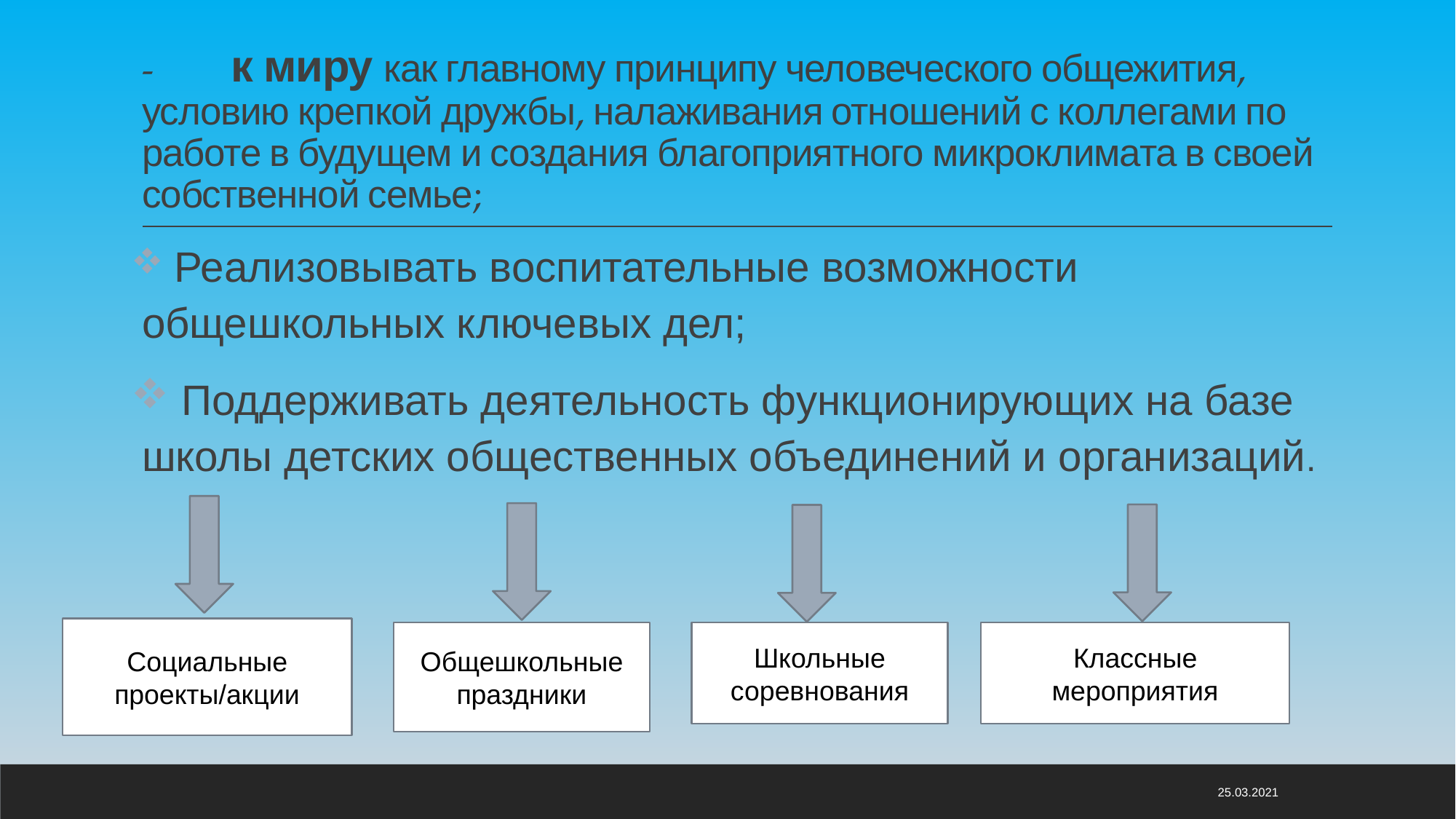

# -	к миру как главному принципу человеческого общежития, условию крепкой дружбы, налаживания отношений с коллегами по работе в будущем и создания благоприятного микроклимата в своей собственной семье;
 Реализовывать воспитательные возможности общешкольных ключевых дел;
 Поддерживать деятельность функционирующих на базе школы детских общественных объединений и организаций.

Социальные проекты/акции
Школьные соревнования
Классные мероприятия
Общешкольные праздники
25.03.2021